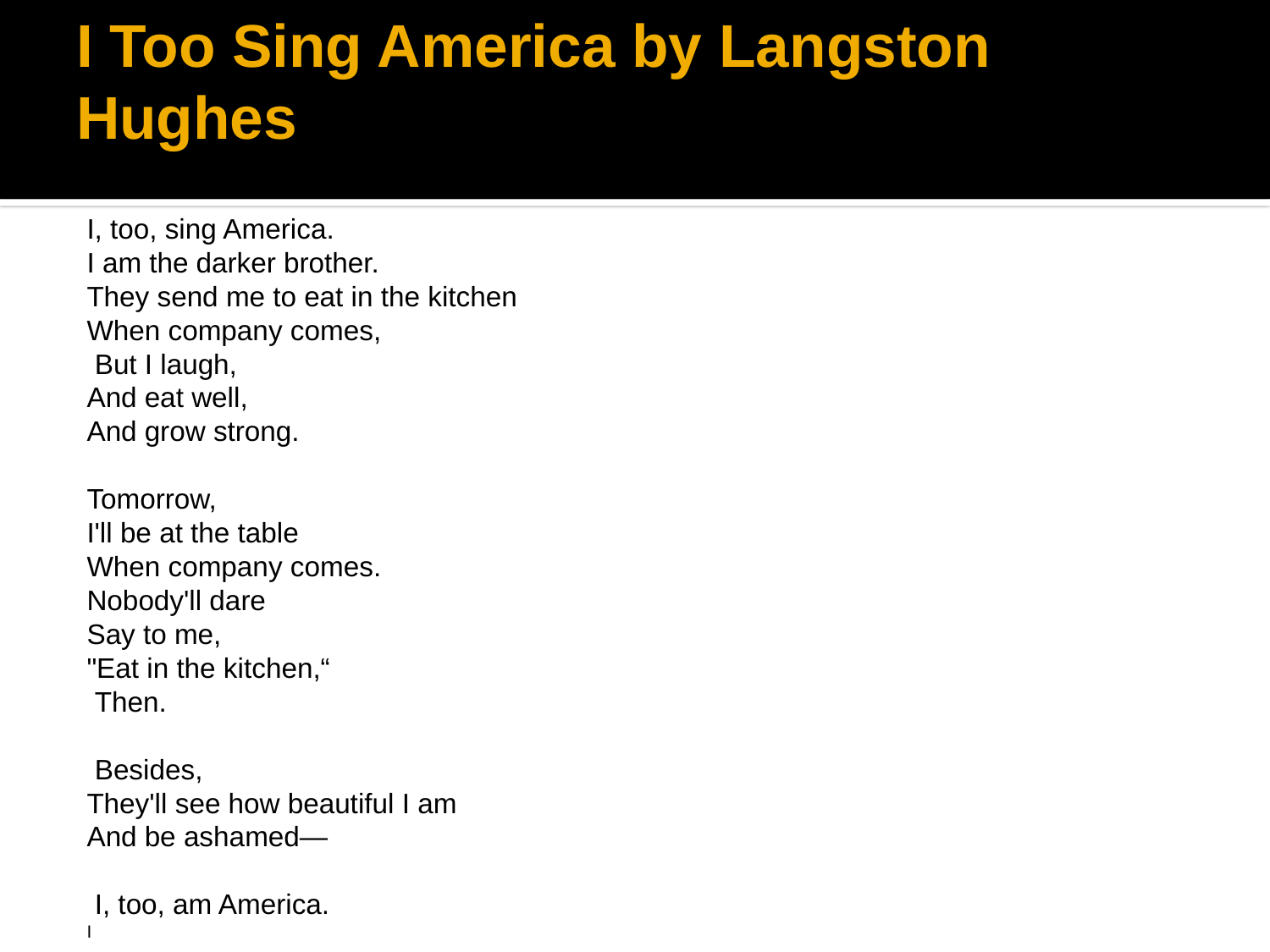

# I Too Sing America by Langston Hughes
I, too, sing America.
I am the darker brother.
They send me to eat in the kitchen
When company comes,
 But I laugh,
And eat well,
And grow strong.

Tomorrow,
I'll be at the table
When company comes.
Nobody'll dare
Say to me,
"Eat in the kitchen,“
 Then.

 Besides,
They'll see how beautiful I am
And be ashamed—

 I, too, am America.
I